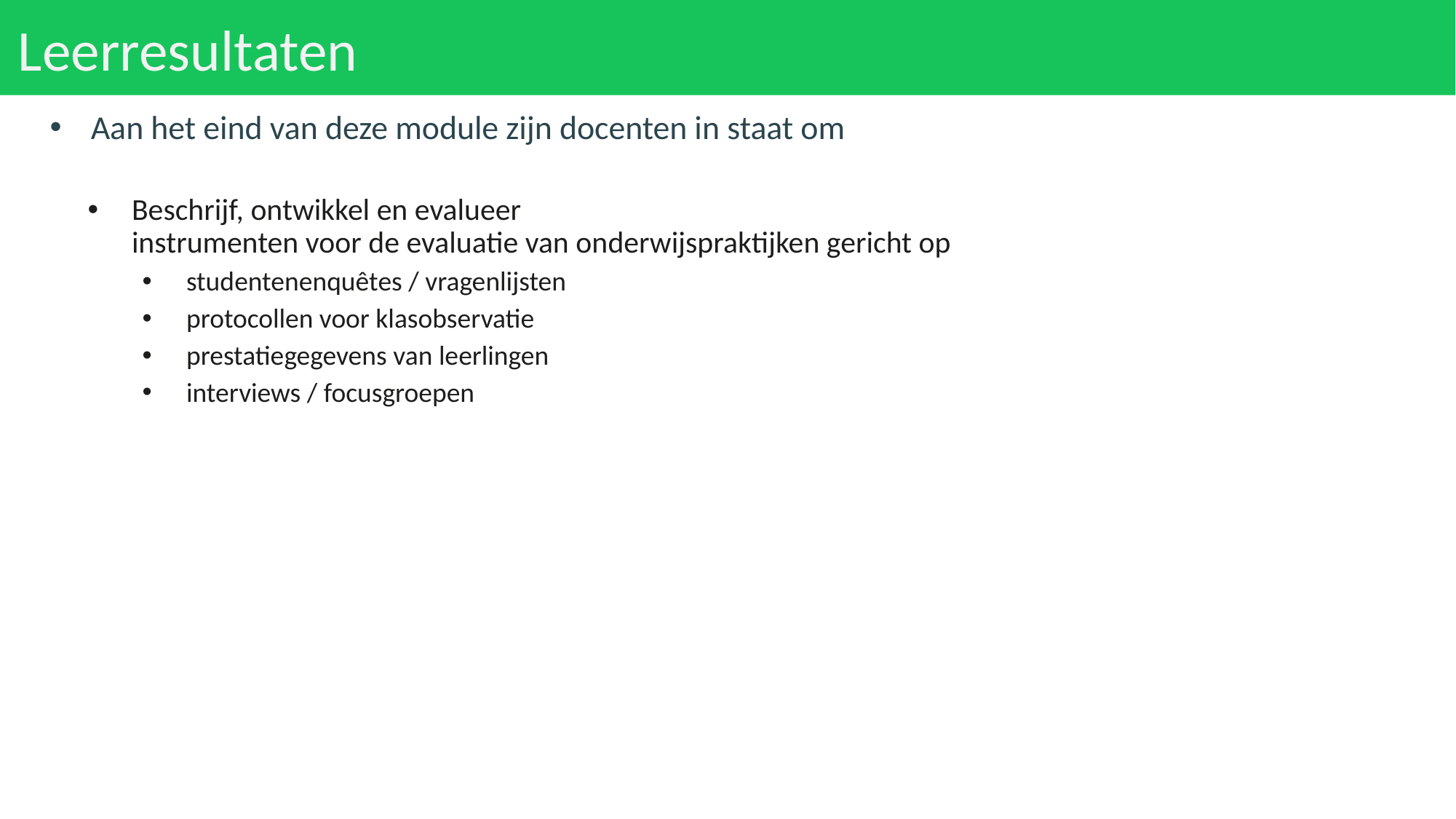

# Leerresultaten
Aan het eind van deze module zijn docenten in staat om
Beschrijf, ontwikkel en evalueer
instrumenten voor de evaluatie van onderwijspraktijken gericht op
studentenenquêtes / vragenlijsten
protocollen voor klasobservatie
prestatiegegevens van leerlingen
interviews / focusgroepen